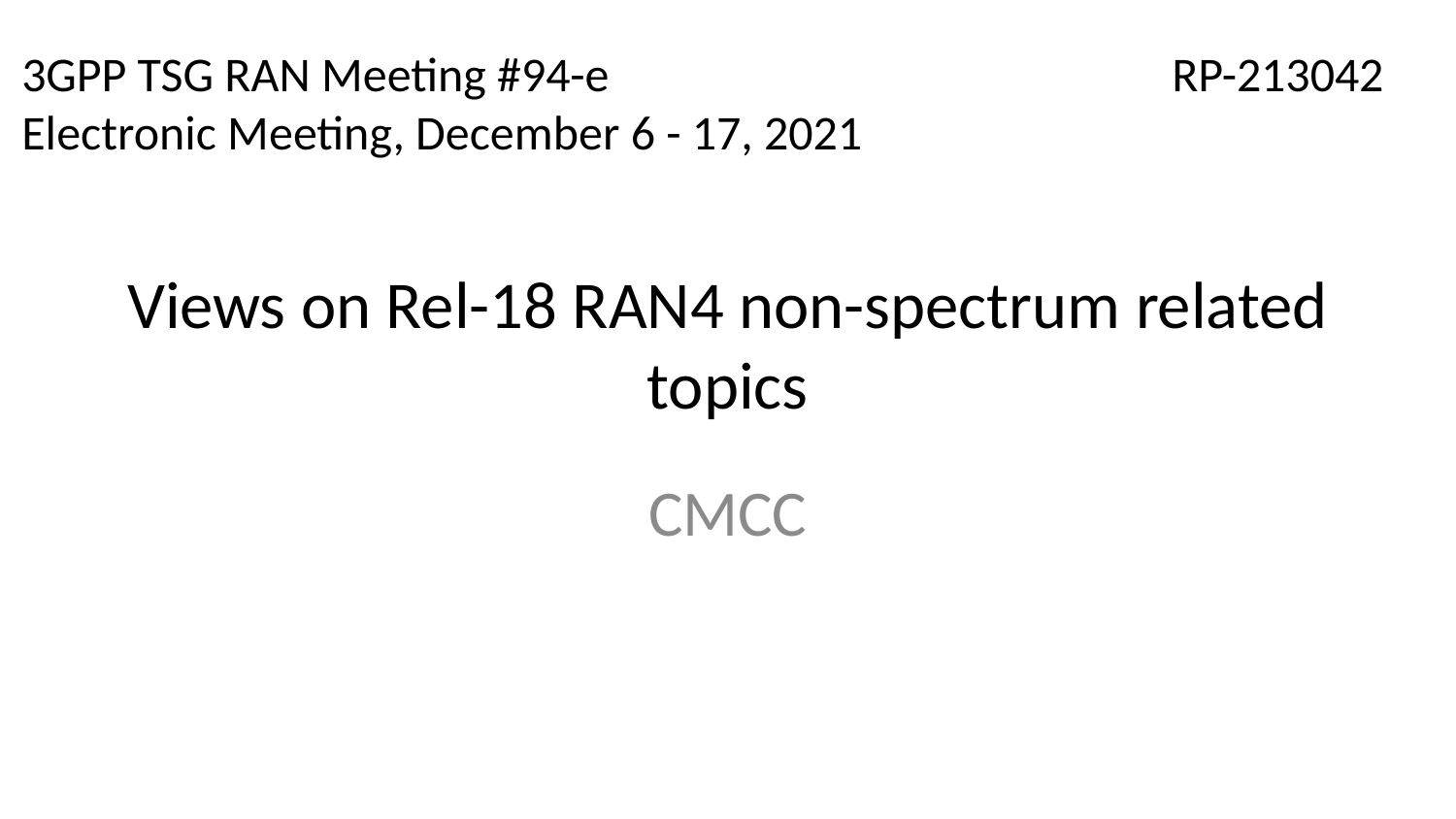

3GPP TSG RAN Meeting #94-e			            RP-213042
Electronic Meeting, December 6 - 17, 2021
# Views on Rel-18 RAN4 non-spectrum related topics
CMCC